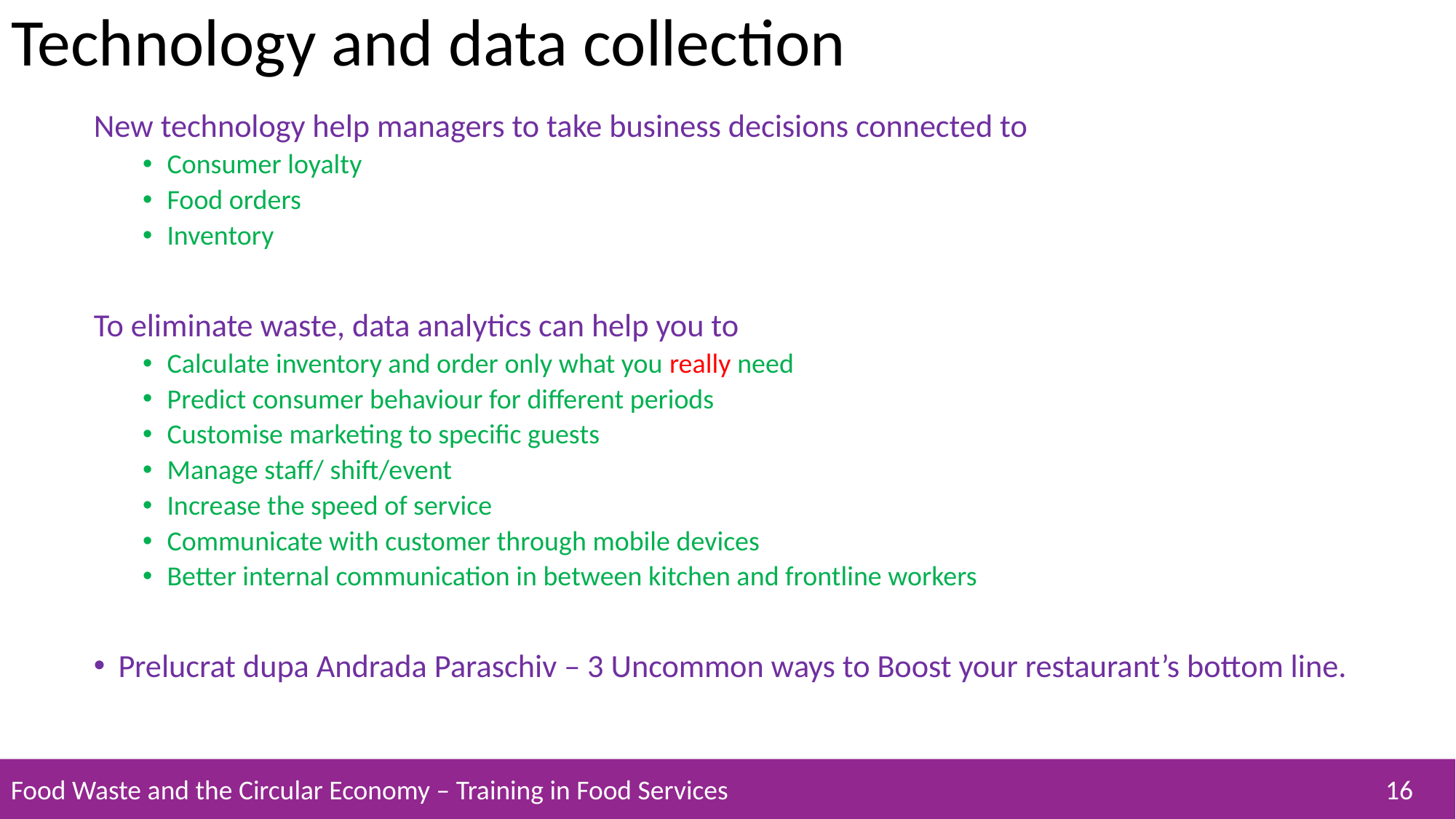

# Technology and data collection
New technology help managers to take business decisions connected to
Consumer loyalty
Food orders
Inventory

To eliminate waste, data analytics can help you to
Calculate inventory and order only what you really need
Predict consumer behaviour for different periods
Customise marketing to specific guests
Manage staff/ shift/event
Increase the speed of service
Communicate with customer through mobile devices
Better internal communication in between kitchen and frontline workers

Prelucrat dupa Andrada Paraschiv – 3 Uncommon ways to Boost your restaurant’s bottom line.